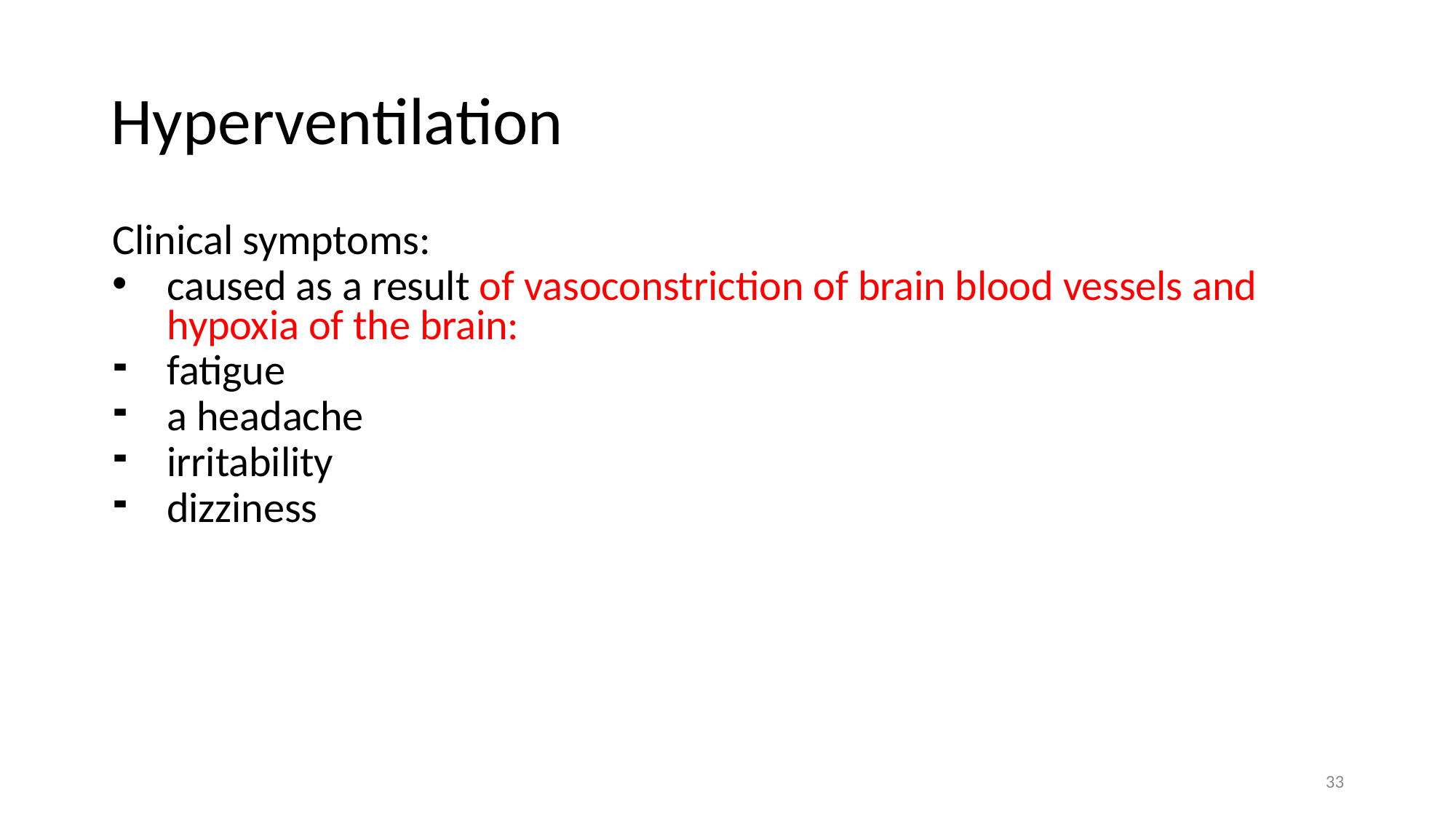

# Hyperventilation
Clinical symptoms:
caused as a result of vasoconstriction of brain blood vessels and hypoxia of the brain:
fatigue
a headache
irritability
dizziness
33